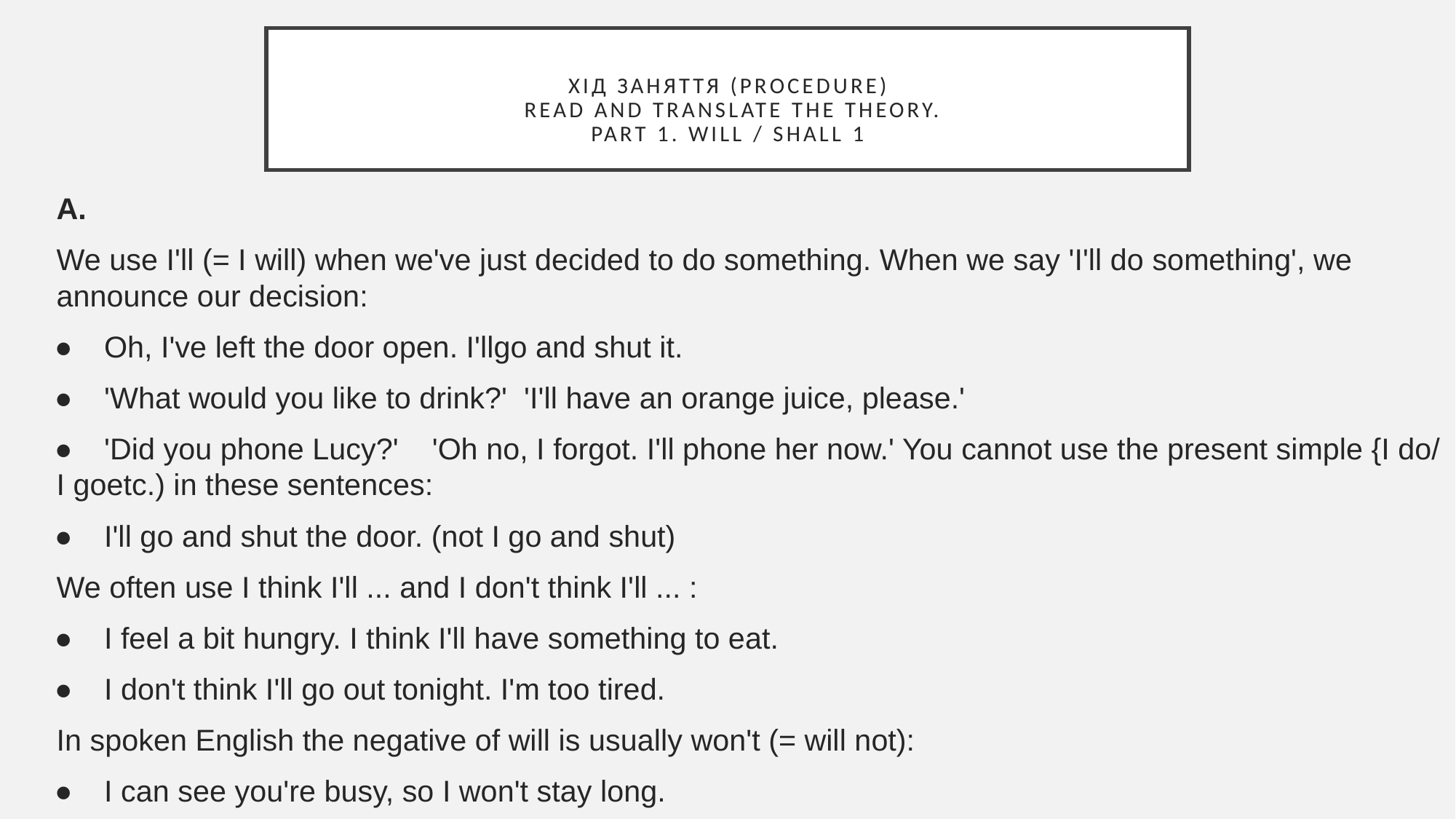

# Хід заняття (Procedure)
 Read and translate the theory.
Part 1. Will / shall 1

A.
We use I'll (= I will) when we've just decided to do something. When we say 'I'll do something', we announce our decision:
⦁    Oh, I've left the door open. I'llgo and shut it.
⦁    'What would you like to drink?'  'I'll have an orange juice, please.'
⦁    'Did you phone Lucy?'    'Oh no, I forgot. I'll phone her now.' You cannot use the present simple {I do/ I goetc.) in these sentences:
⦁    I'll go and shut the door. (not I go and shut)
We often use I think I'll ... and I don't think I'll ... :
⦁    I feel a bit hungry. I think I'll have something to eat.
⦁    I don't think I'll go out tonight. I'm too tired.
In spoken English the negative of will is usually won't (= will not):
⦁    I can see you're busy, so I won't stay long.